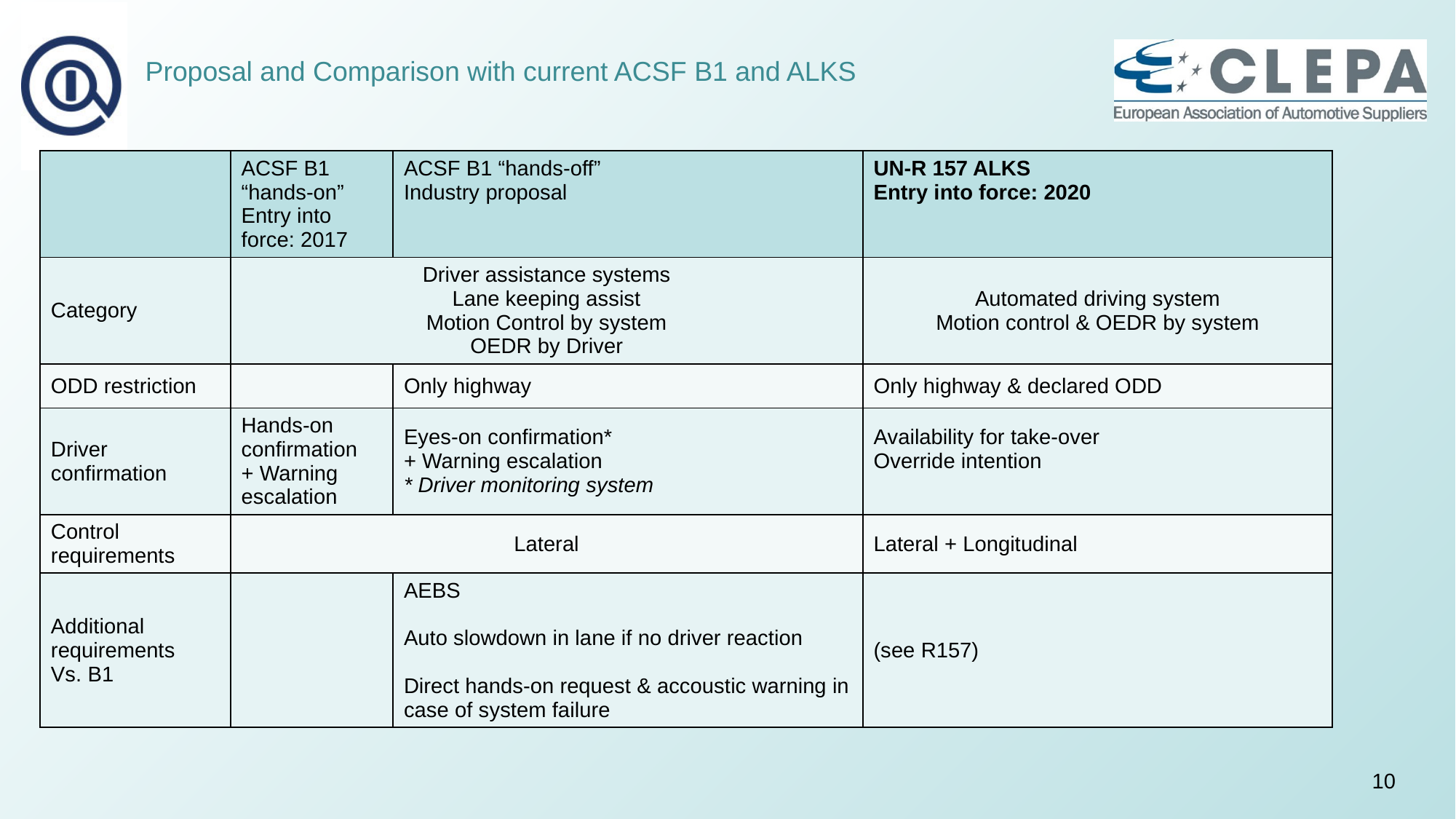

Proposal and Comparison with current ACSF B1 and ALKS
|  | ACSF B1 “hands-on” Entry into force: 2017 | ACSF B1 “hands-off” Industry proposal | UN-R 157 ALKS Entry into force: 2020 |
| --- | --- | --- | --- |
| Category | Driver assistance systems Lane keeping assist Motion Control by system OEDR by Driver |  | Automated driving system Motion control & OEDR by system |
| ODD restriction |  | Only highway | Only highway & declared ODD |
| Driver confirmation | Hands-on confirmation + Warning escalation | Eyes-on confirmation\* + Warning escalation \* Driver monitoring system | Availability for take-over Override intention |
| Control requirements | Lateral |  | Lateral + Longitudinal |
| Additional requirements Vs. B1 |  | AEBS Auto slowdown in lane if no driver reaction Direct hands-on request & accoustic warning in case of system failure | (see R157) |
10